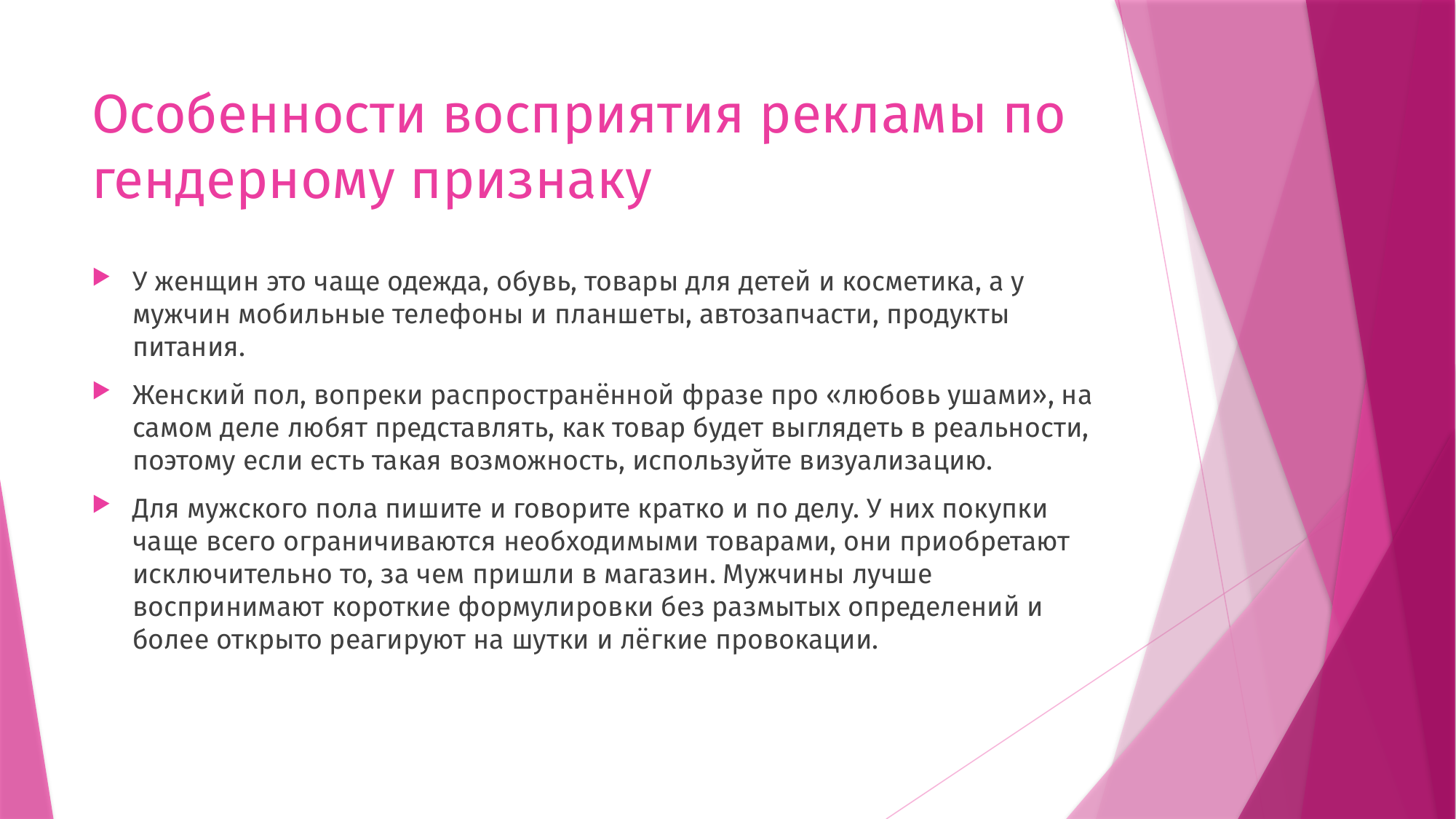

# Особенности восприятия рекламы по гендерному признаку
У женщин это чаще одежда, обувь, товары для детей и косметика, а у мужчин мобильные телефоны и планшеты, автозапчасти, продукты питания.
Женский пол, вопреки распространённой фразе про «любовь ушами», на самом деле любят представлять, как товар будет выглядеть в реальности, поэтому если есть такая возможность, используйте визуализацию.
Для мужского пола пишите и говорите кратко и по делу. У них покупки чаще всего ограничиваются необходимыми товарами, они приобретают исключительно то, за чем пришли в магазин. Мужчины лучше воспринимают короткие формулировки без размытых определений и более открыто реагируют на шутки и лёгкие провокации.